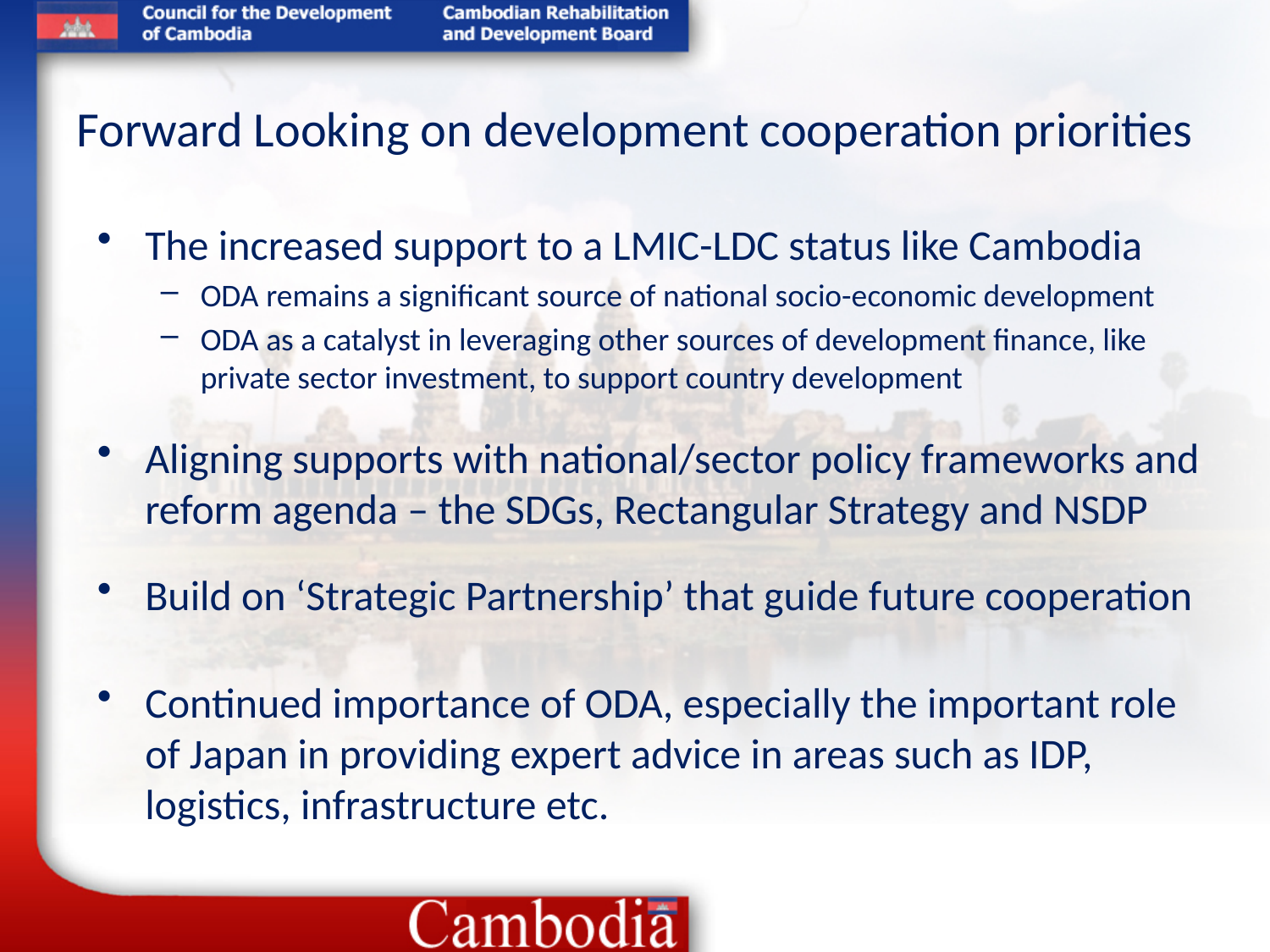

# Forward Looking on development cooperation priorities
The increased support to a LMIC-LDC status like Cambodia
ODA remains a significant source of national socio-economic development
ODA as a catalyst in leveraging other sources of development finance, like private sector investment, to support country development

Aligning supports with national/sector policy frameworks and reform agenda – the SDGs, Rectangular Strategy and NSDP

Build on ‘Strategic Partnership’ that guide future cooperation

Continued importance of ODA, especially the important role of Japan in providing expert advice in areas such as IDP, logistics, infrastructure etc.
5